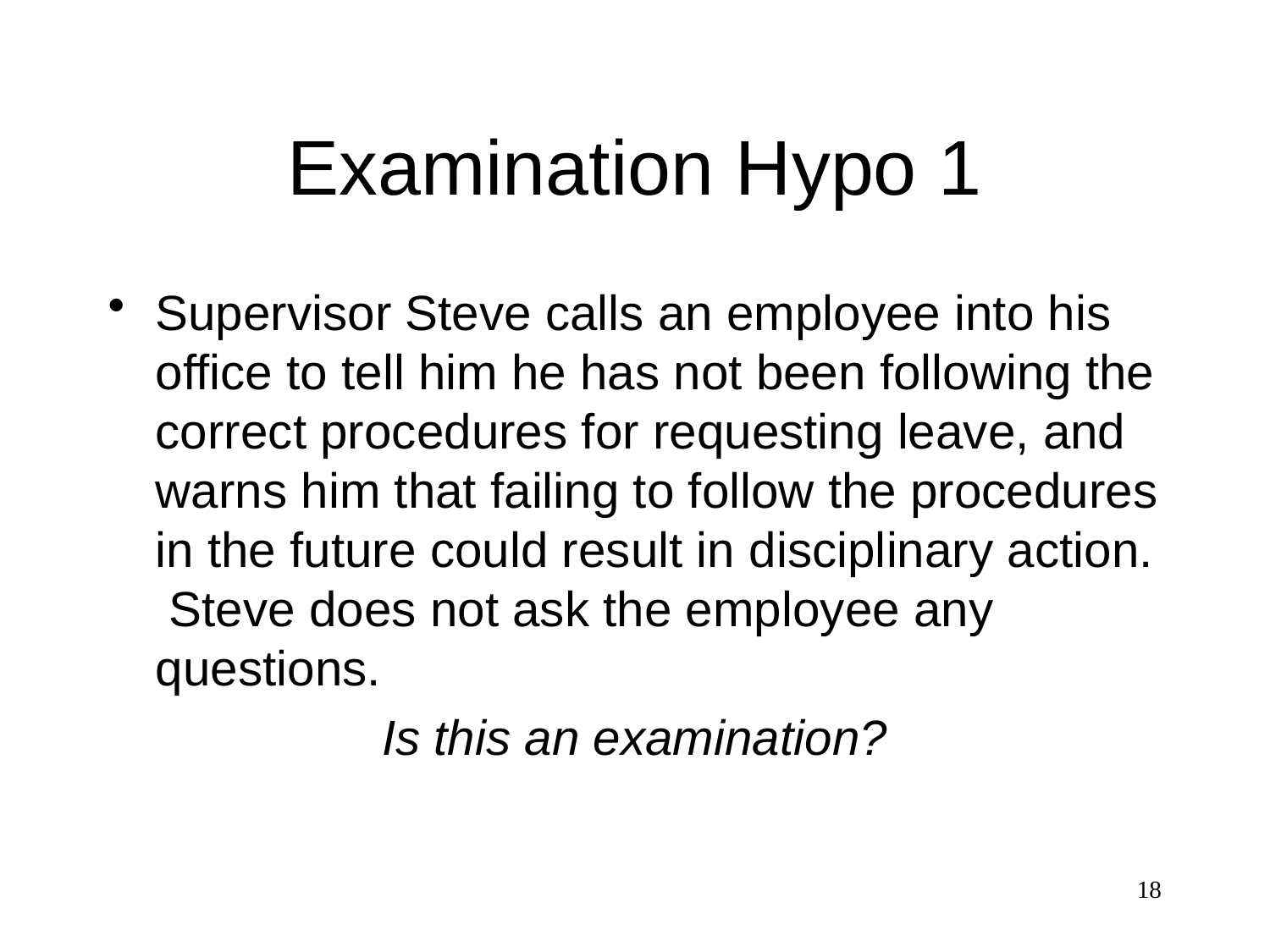

# Examination Hypo 1
Supervisor Steve calls an employee into his office to tell him he has not been following the correct procedures for requesting leave, and warns him that failing to follow the procedures in the future could result in disciplinary action.  Steve does not ask the employee any questions.
Is this an examination?
18